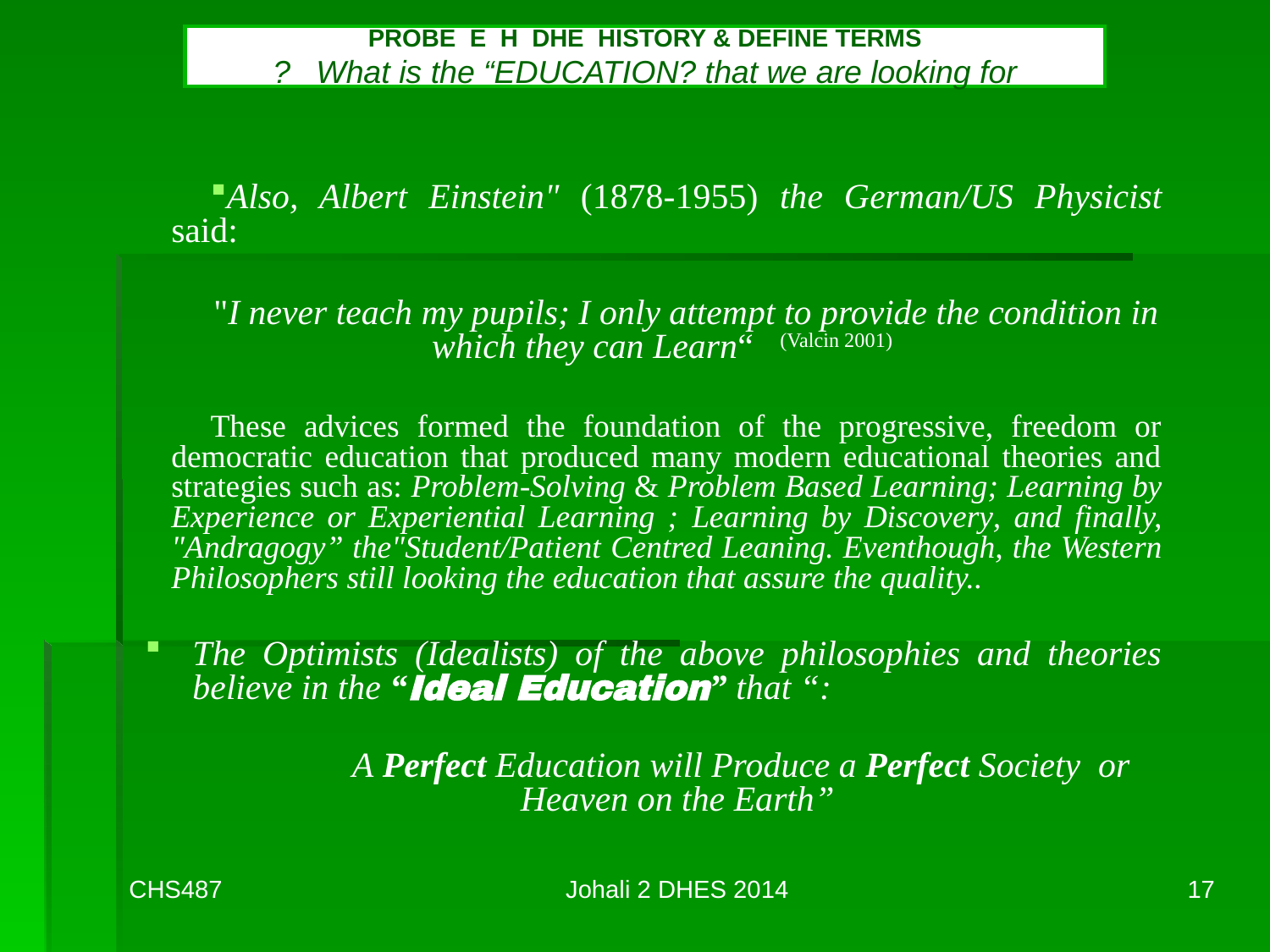

# PROBE  E  H  DHE  HISTORY & DEFINE TERMS What is the “EDUCATION? that we are looking for ?

Also, Albert Einstein" (1878-1955) the German/US Physicist said:

"I never teach my pupils; I only attempt to provide the condition in which they can Learn“   (Valcin 2001)

These advices formed the foundation of the progressive, freedom or democratic education that produced many modern educational theories and strategies such as: Problem-Solving & Problem Based Learning; Learning by Experience or Experiential Learning ; Learning by Discovery, and finally, "Andragogy” the"Student/Patient Centred Leaning. Eventhough, the Western Philosophers still looking the education that assure the quality..

The Optimists (Idealists) of the above philosophies and theories believe in the “Ideal Education” that “:

		A Perfect Education will Produce a Perfect Society  or Heaven on the Earth”

CHS487
Johali 2 DHES 2014
17